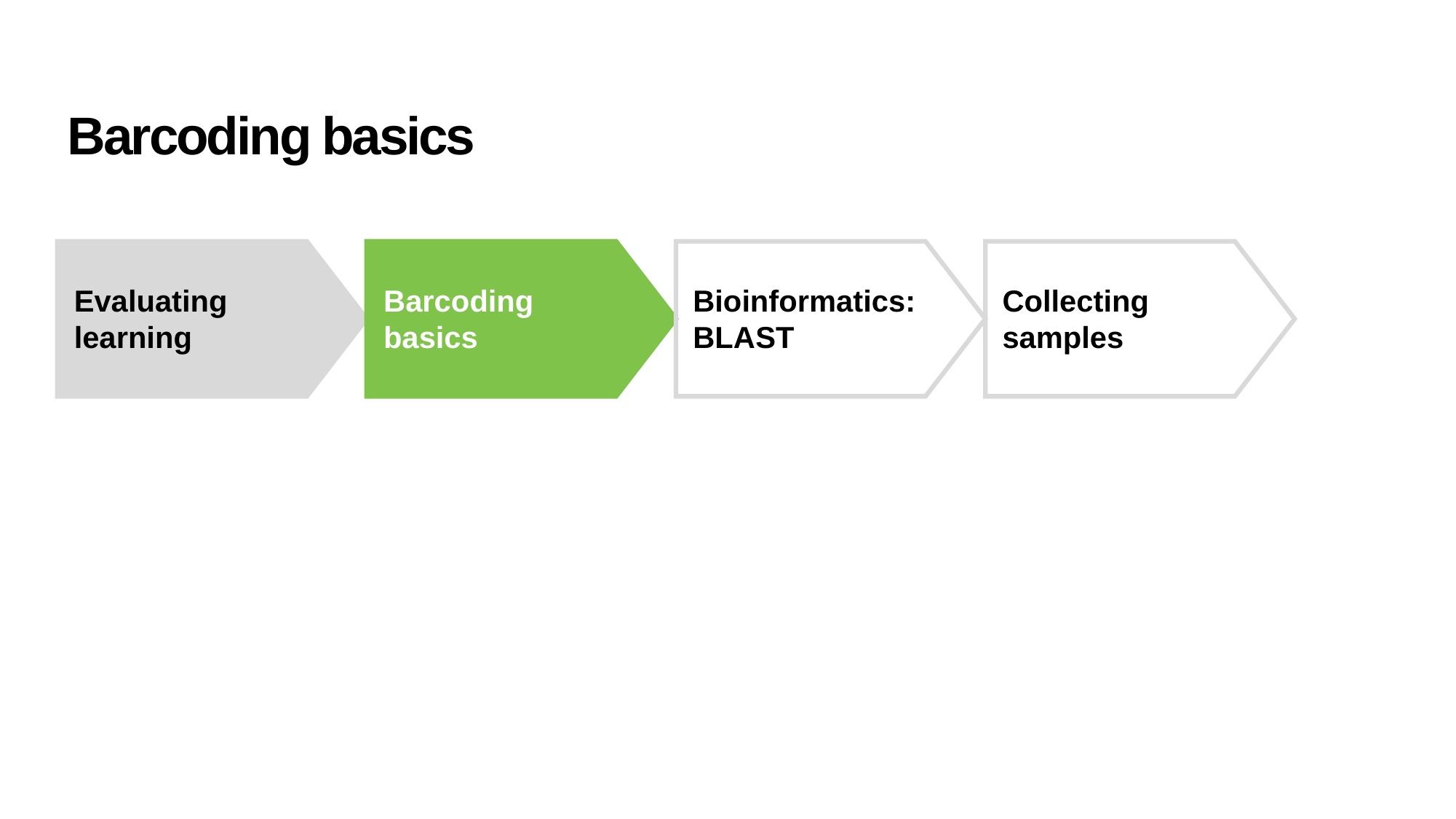

# Barcoding basics

Evaluating learning
Barcoding basics
Bioinformatics:
BLAST
Collecting samples